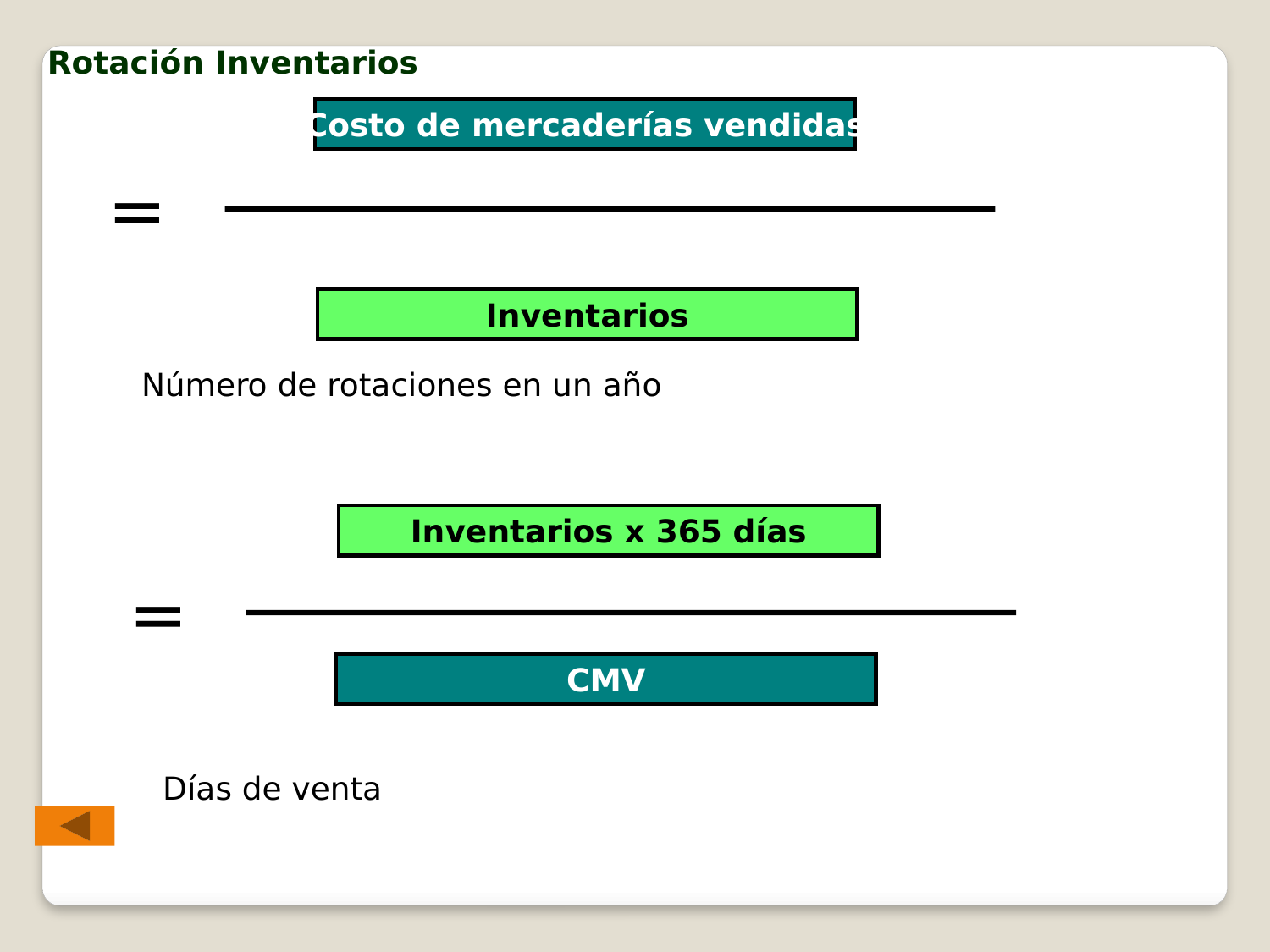

Rotación Inventarios
Costo de mercaderías vendidas
=

Inventarios
Número de rotaciones en un año
Inventarios x 365 días
=

CMV
Días de venta